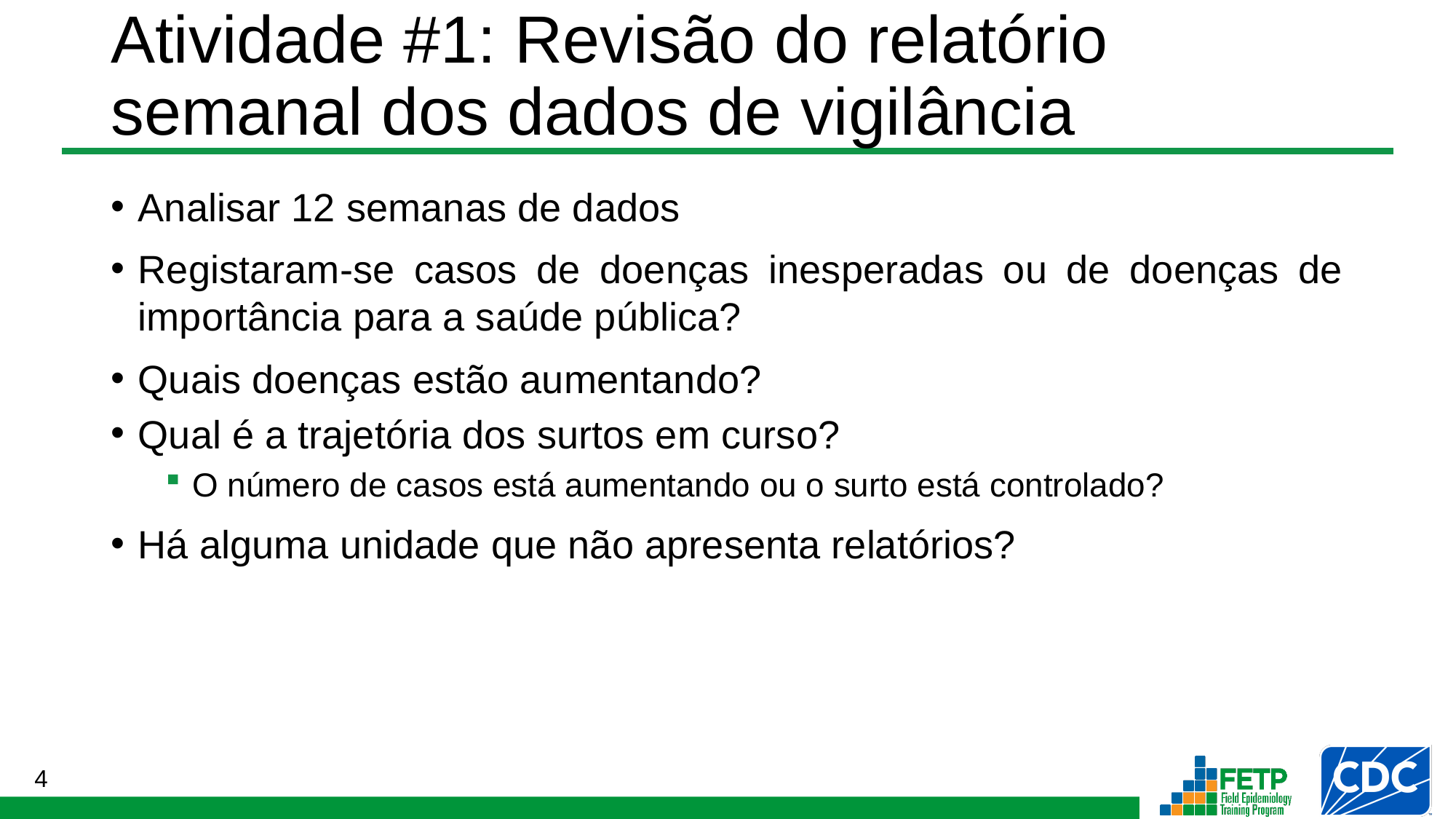

# Atividade #1: Revisão do relatório semanal dos dados de vigilância
Analisar 12 semanas de dados
Registaram-se casos de doenças inesperadas ou de doenças de importância para a saúde pública?
Quais doenças estão aumentando?
Qual é a trajetória dos surtos em curso?
O número de casos está aumentando ou o surto está controlado?
Há alguma unidade que não apresenta relatórios?